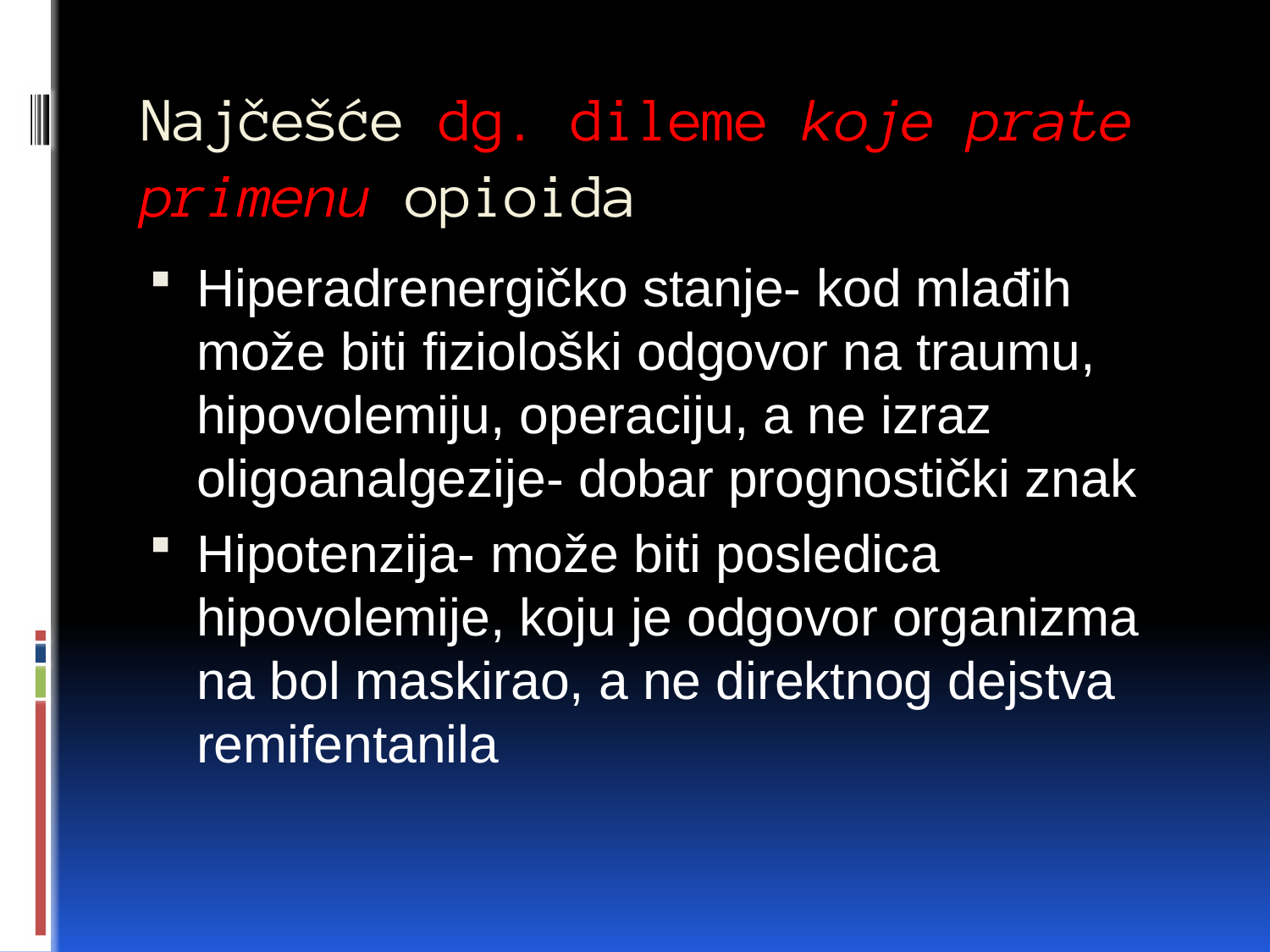

# Najčešće dg. dileme koje prate primenu opioida
Hiperadrenergičko stanje- kod mlađih može biti fiziološki odgovor na traumu, hipovolemiju, operaciju, a ne izraz oligoanalgezije- dobar prognostički znak
Hipotenzija- može biti posledica hipovolemije, koju je odgovor organizma na bol maskirao, a ne direktnog dejstva remifentanila